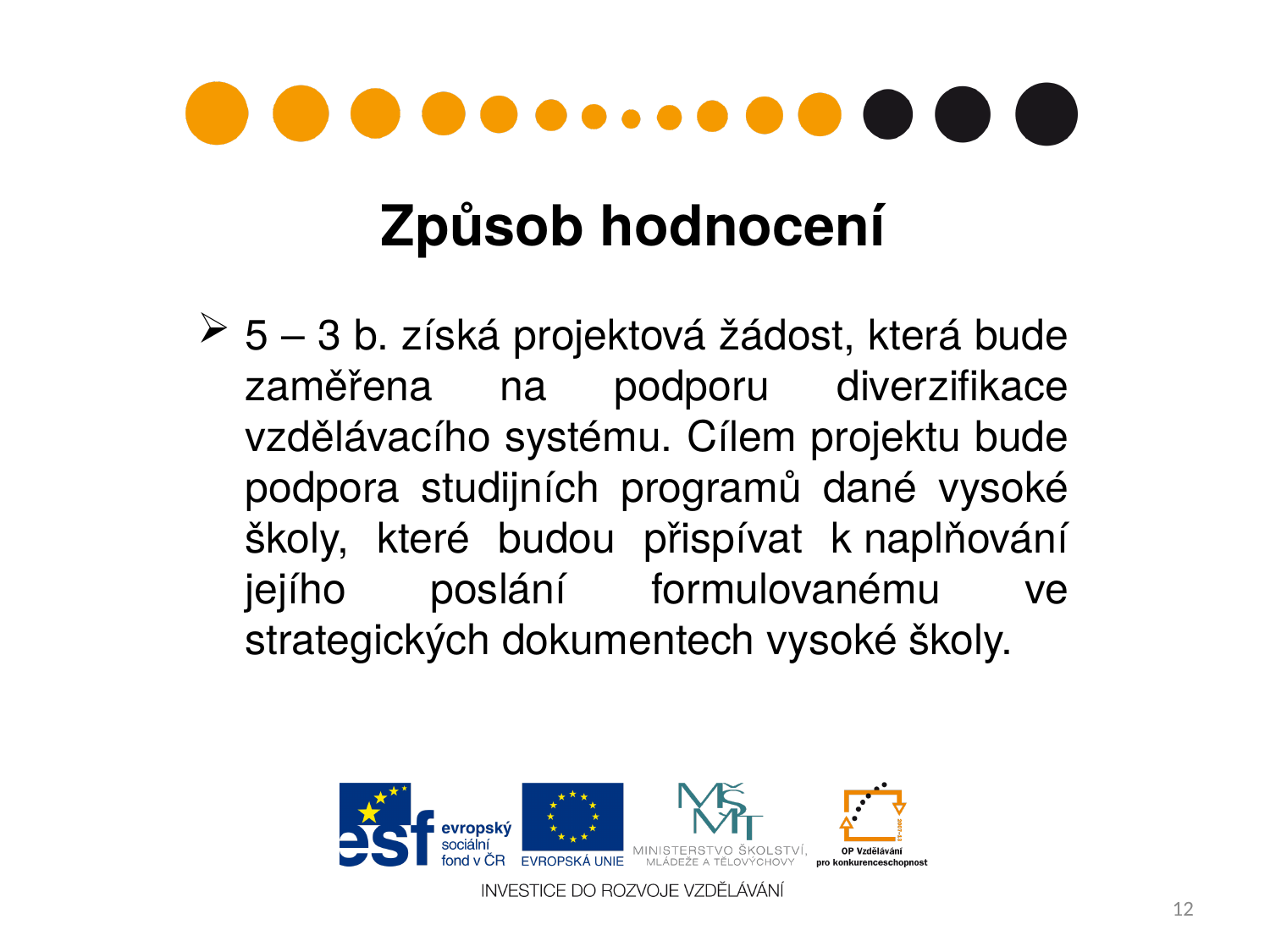

# Způsob hodnocení
5 – 3 b. získá projektová žádost, která bude zaměřena na podporu diverzifikace vzdělávacího systému. Cílem projektu bude podpora studijních programů dané vysoké školy, které budou přispívat k naplňování jejího poslání formulovanému ve strategických dokumentech vysoké školy.

12